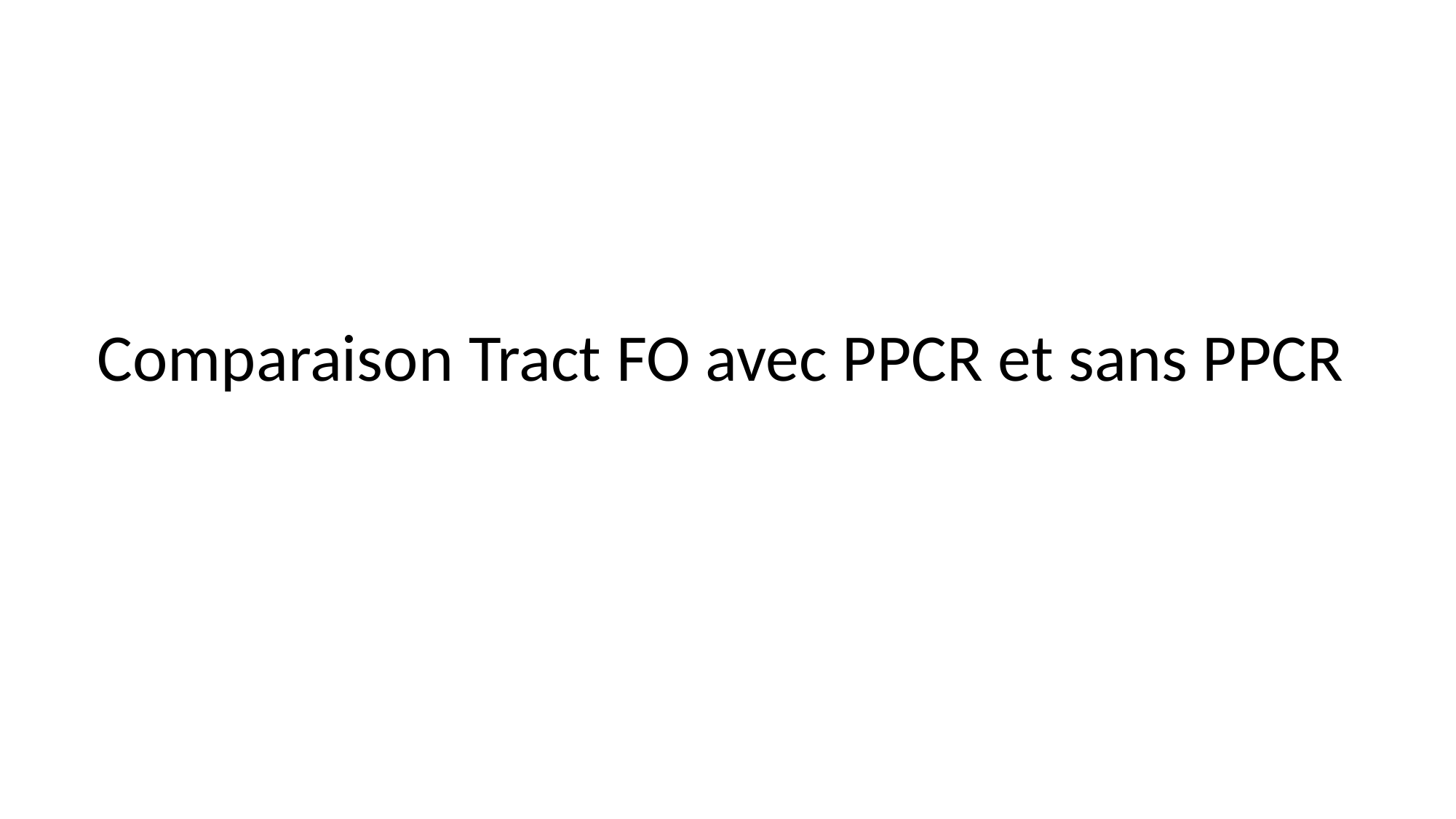

# Comparaison Tract FO avec PPCR et sans PPCR